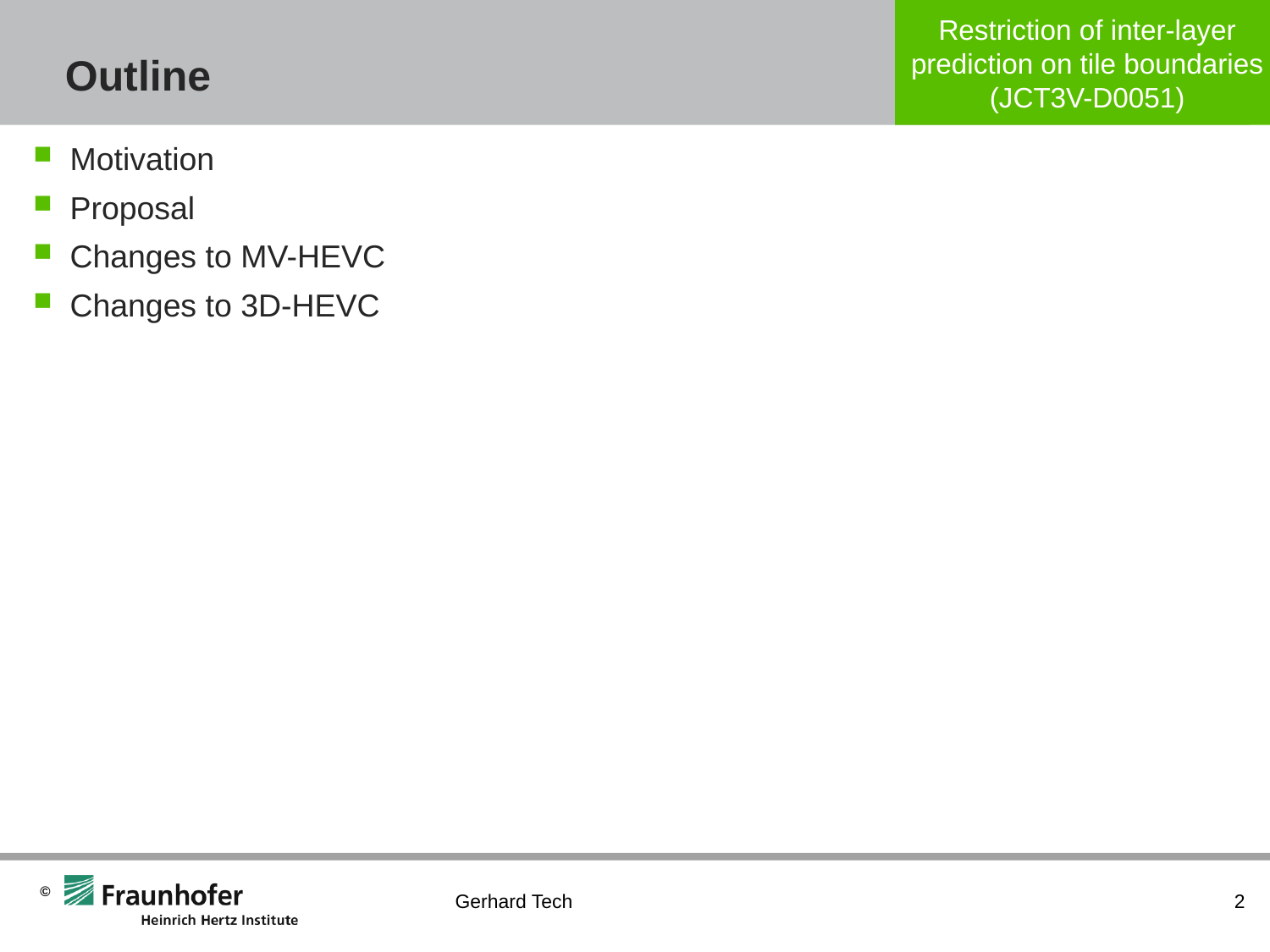

# Outline
Motivation
Proposal
Changes to MV-HEVC
Changes to 3D-HEVC

Gerhard Tech
2